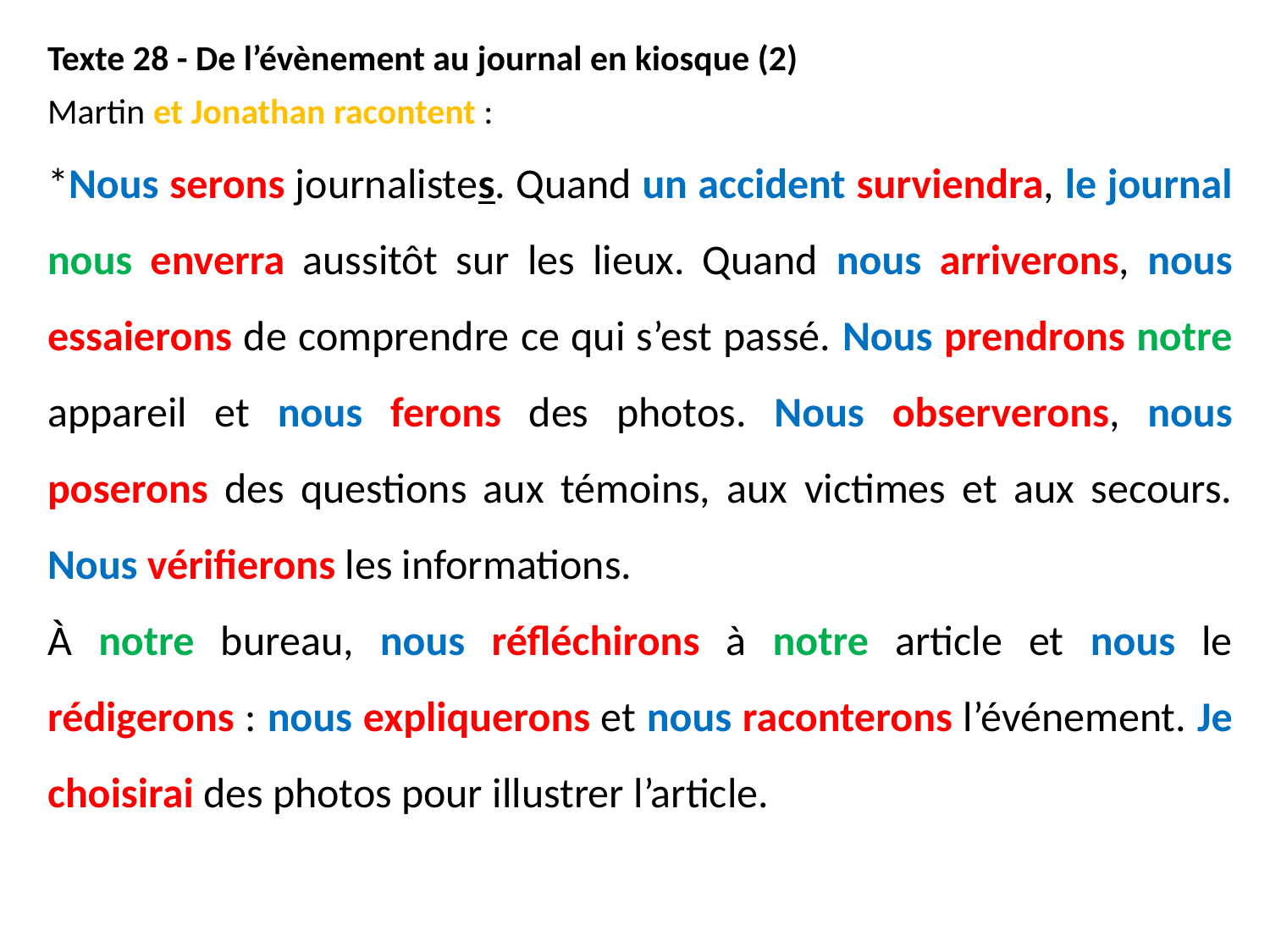

Texte 28 - De l’évènement au journal en kiosque (2)
Martin et Jonathan racontent :
*Nous serons journalistes. Quand un accident surviendra, le journal nous enverra aussitôt sur les lieux. Quand nous arriverons, nous essaierons de comprendre ce qui s’est passé. Nous prendrons notre appareil et nous ferons des photos. Nous observerons, nous poserons des questions aux témoins, aux victimes et aux secours. Nous vérifierons les informations.
À notre bureau, nous réfléchirons à notre article et nous le rédigerons : nous expliquerons et nous raconterons l’événement. Je choisirai des photos pour illustrer l’article.